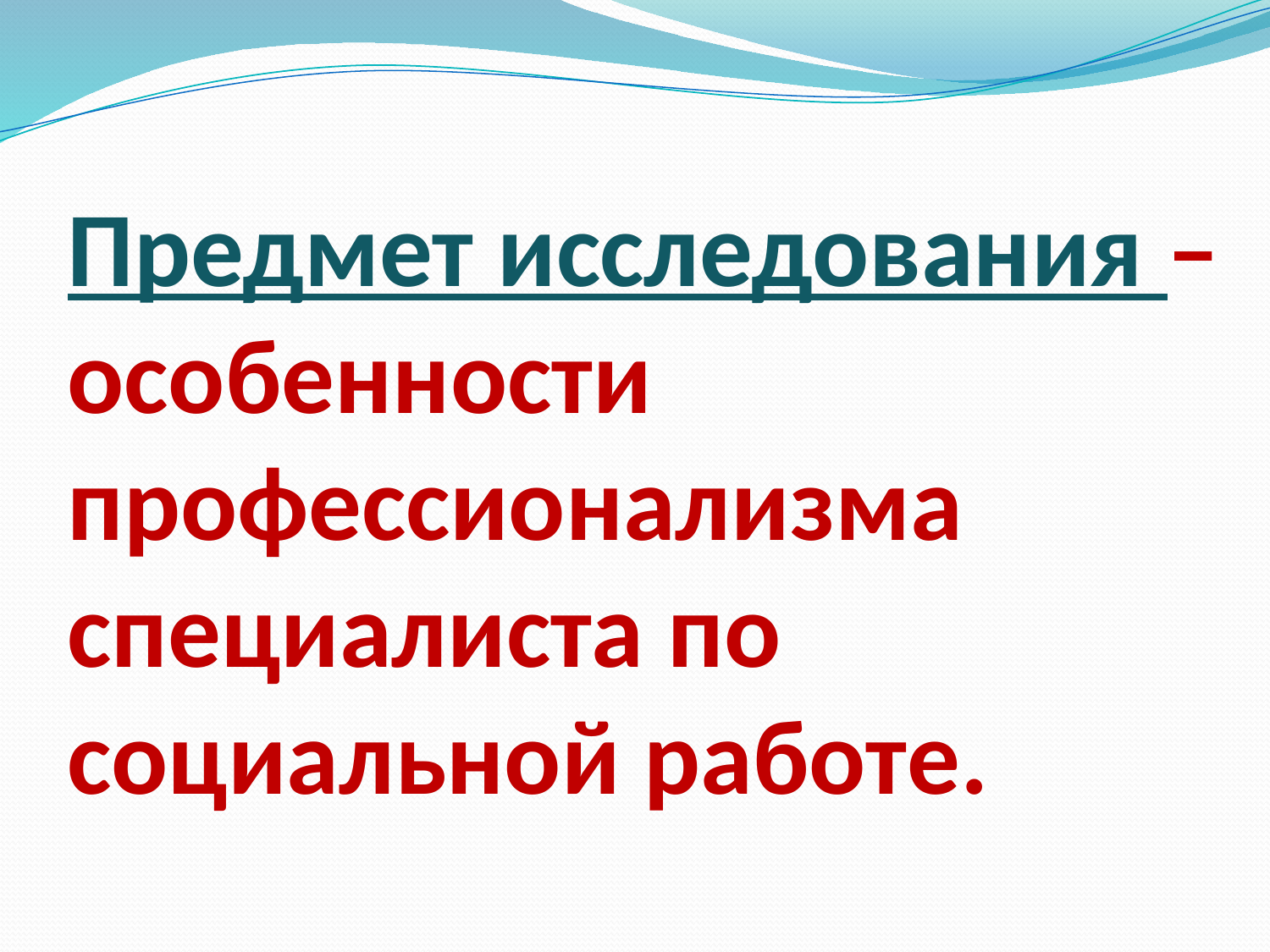

# Предмет исследования – особенности профессионализма специалиста по социальной работе.